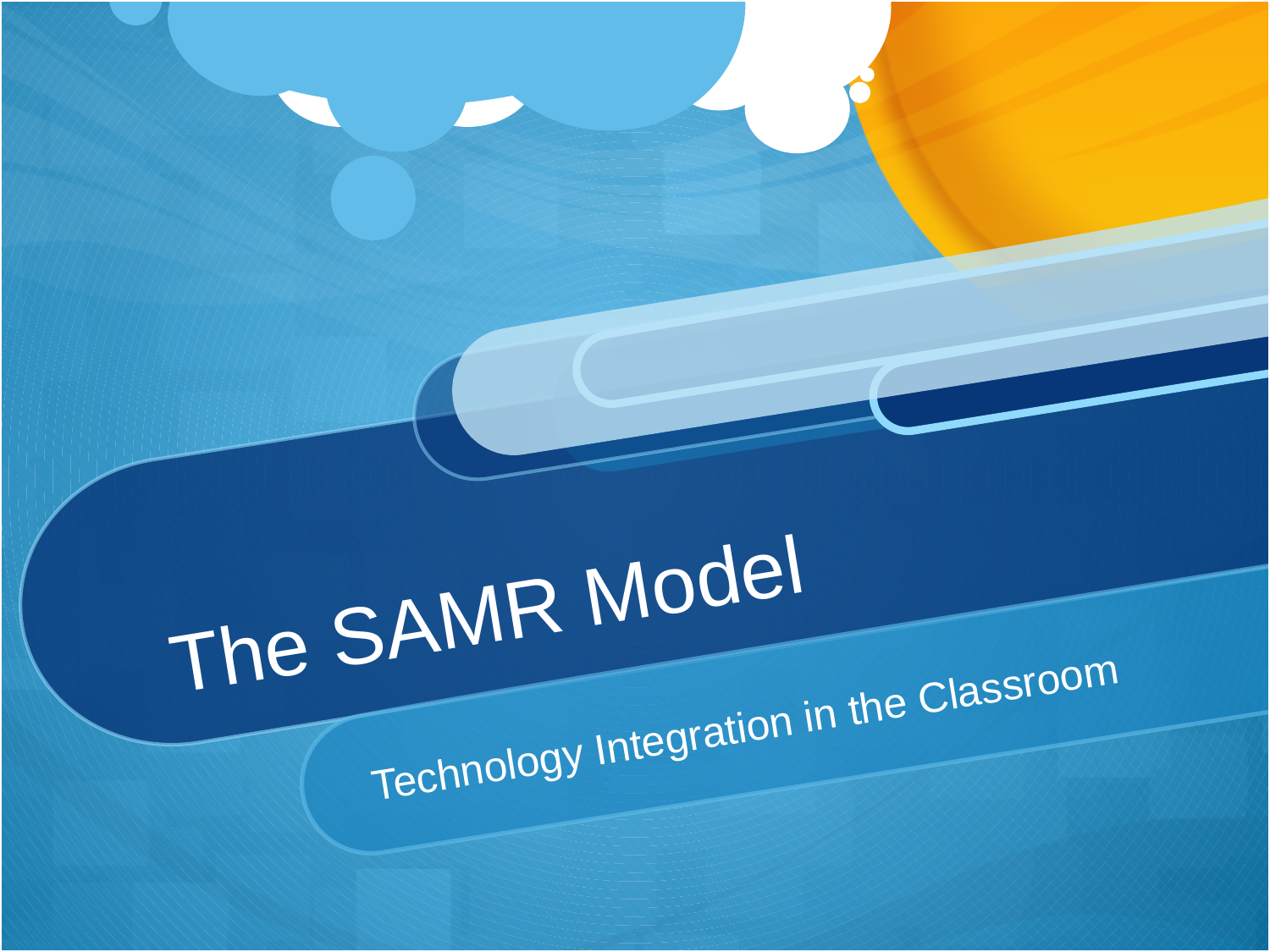

# The SAMR Model
Technology Integration in the Classroom